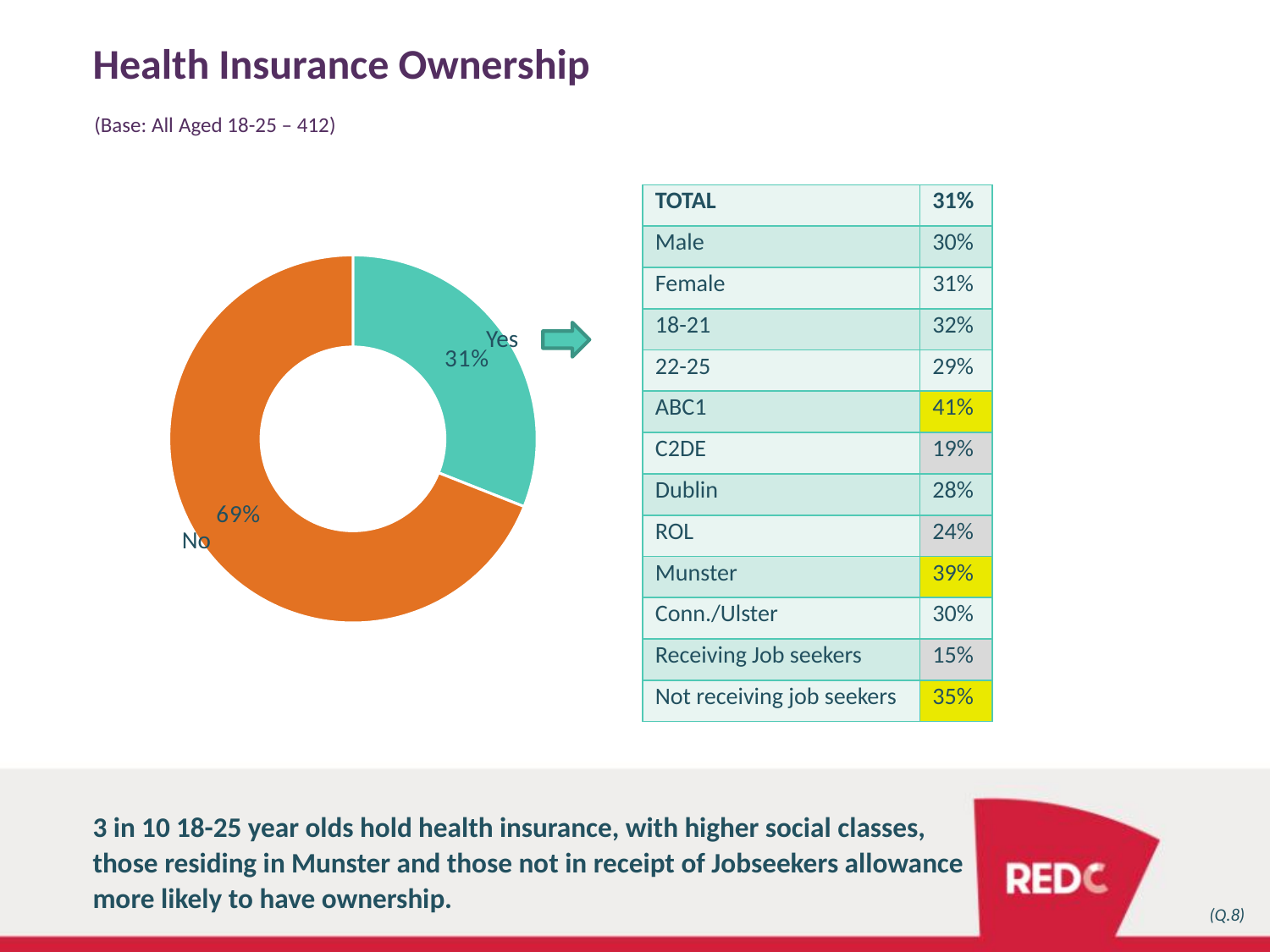

# Health Insurance Ownership
(Base: All Aged 18-25 – 412)
| TOTAL | 31% |
| --- | --- |
| Male | 30% |
| Female | 31% |
| 18-21 | 32% |
| 22-25 | 29% |
| ABC1 | 41% |
| C2DE | 19% |
| Dublin | 28% |
| ROL | 24% |
| Munster | 39% |
| Conn./Ulster | 30% |
| Receiving Job seekers | 15% |
| Not receiving job seekers | 35% |

### Chart

| Category | Column1 |
|---|---|
|  | 0.31000000000000005 |
|  | 0.6900000000000001 |
Yes
No
3 in 10 18-25 year olds hold health insurance, with higher social classes, those residing in Munster and those not in receipt of Jobseekers allowance more likely to have ownership.
(Q.8)